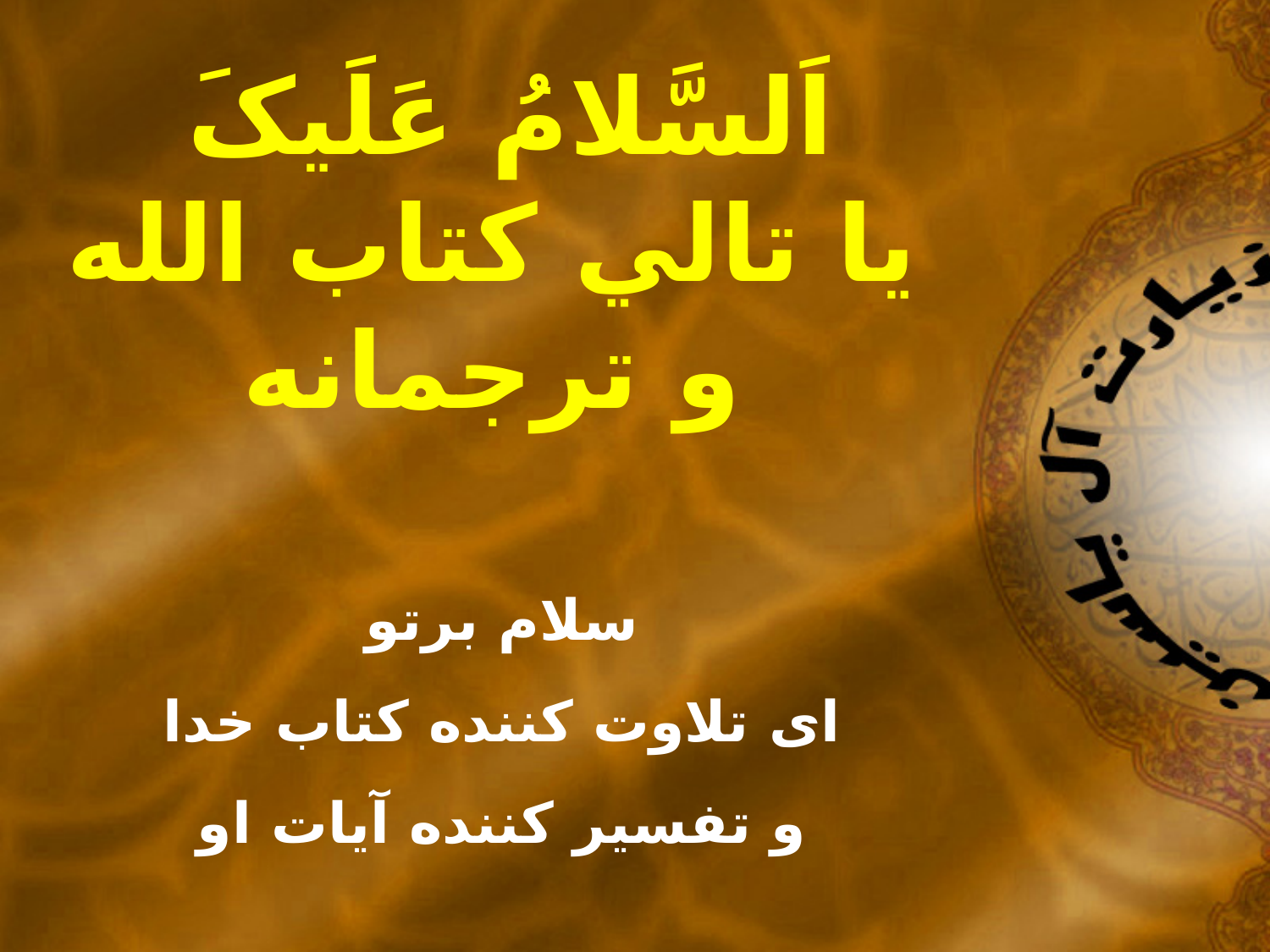

اَلسَّلامُ عَلَيکَ
يا تالي کتاب الله و ترجمانه
سلام برتو
اى تلاوت کننده کتاب خدا
و تفسير کننده آيات او